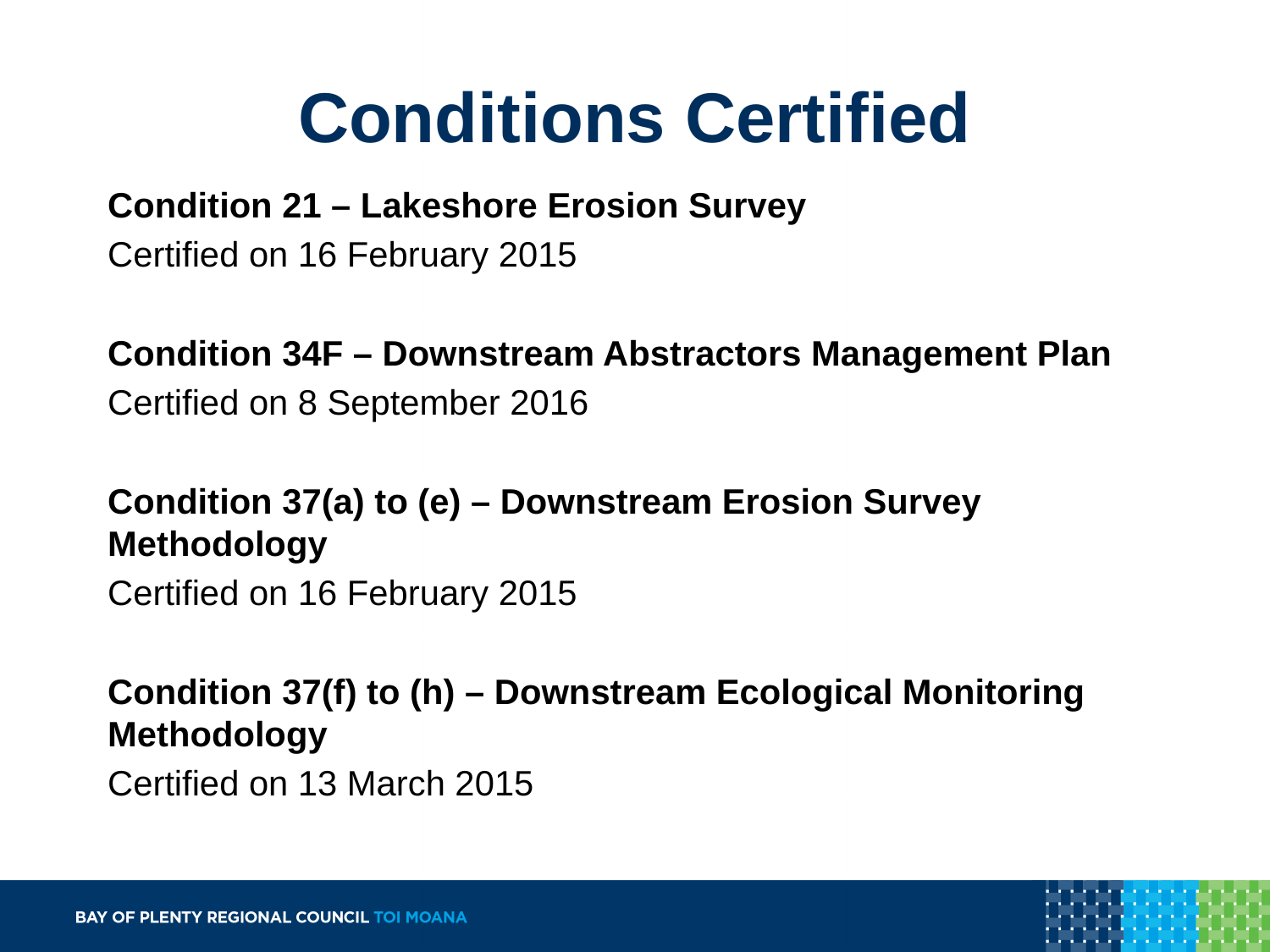

# Conditions Certified
Condition 21 – Lakeshore Erosion Survey
Certified on 16 February 2015

Condition 34F – Downstream Abstractors Management Plan
Certified on 8 September 2016

Condition 37(a) to (e) – Downstream Erosion Survey Methodology
Certified on 16 February 2015

Condition 37(f) to (h) – Downstream Ecological Monitoring Methodology
Certified on 13 March 2015